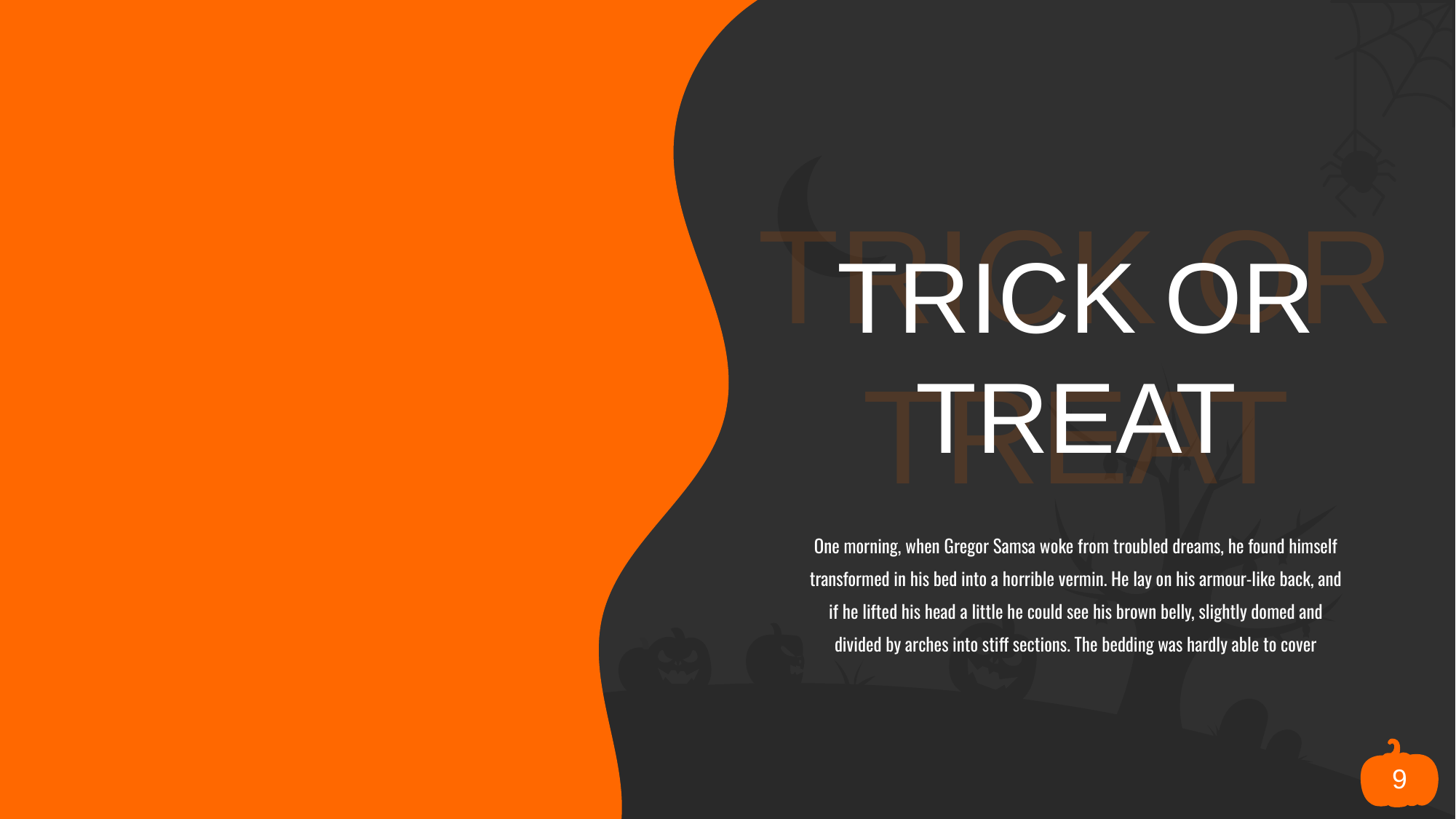

TRICK OR
TREAT
TRICK OR
TREAT
One morning, when Gregor Samsa woke from troubled dreams, he found himself transformed in his bed into a horrible vermin. He lay on his armour-like back, and if he lifted his head a little he could see his brown belly, slightly domed and divided by arches into stiff sections. The bedding was hardly able to cover